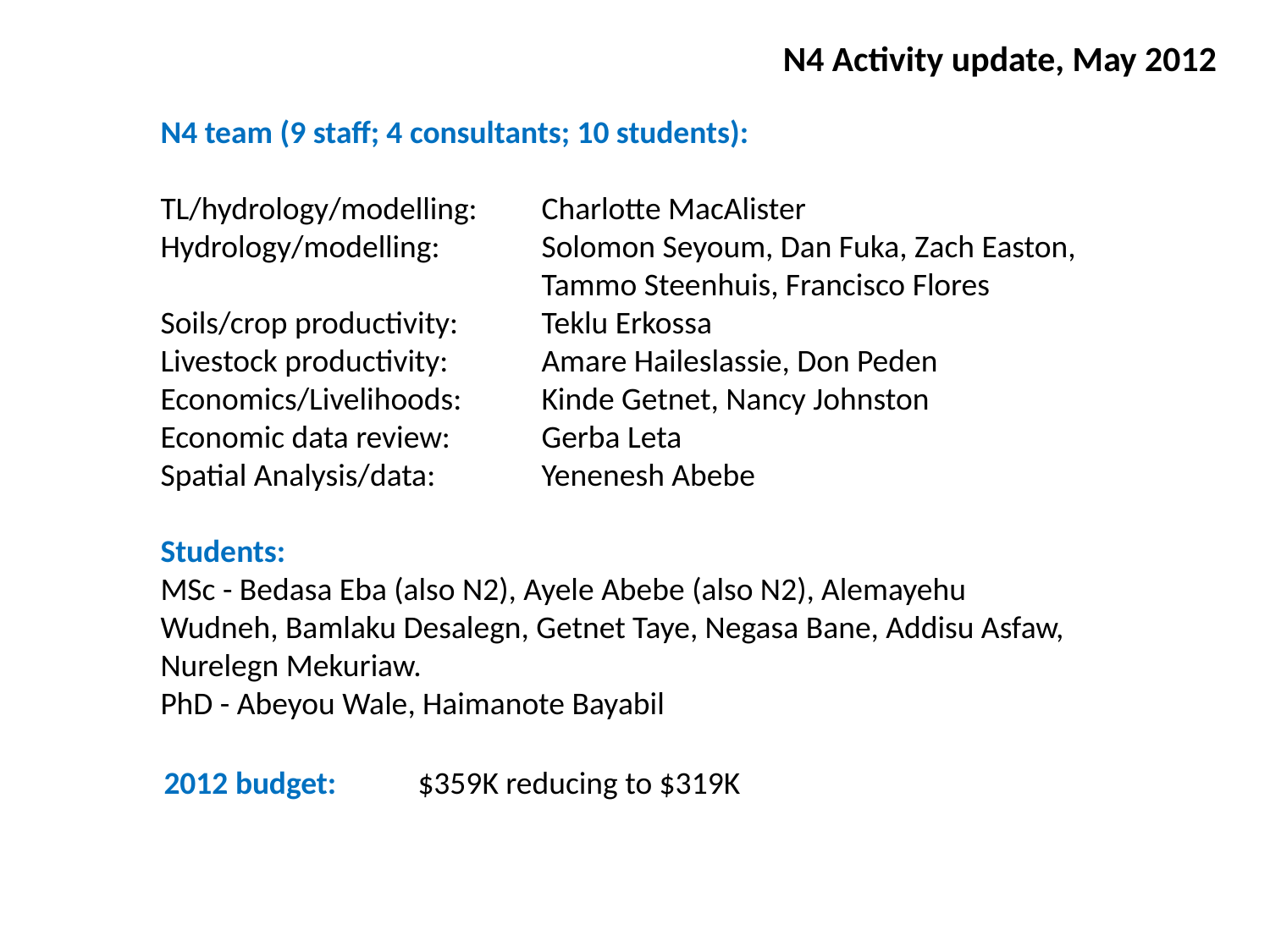

# N4 Activity update, May 2012
N4 team (9 staff; 4 consultants; 10 students):

TL/hydrology/modelling:	Charlotte MacAlister
Hydrology/modelling:	Solomon Seyoum, Dan Fuka, Zach Easton, 			Tammo Steenhuis, Francisco Flores
Soils/crop productivity:	Teklu Erkossa
Livestock productivity: 	Amare Haileslassie, Don Peden
Economics/Livelihoods:	Kinde Getnet, Nancy Johnston
Economic data review: 	Gerba Leta
Spatial Analysis/data:	Yenenesh Abebe

Students:
MSc - Bedasa Eba (also N2), Ayele Abebe (also N2), Alemayehu Wudneh, Bamlaku Desalegn, Getnet Taye, Negasa Bane, Addisu Asfaw, Nurelegn Mekuriaw.
PhD - Abeyou Wale, Haimanote Bayabil
2012 budget: 	$359K reducing to $319K